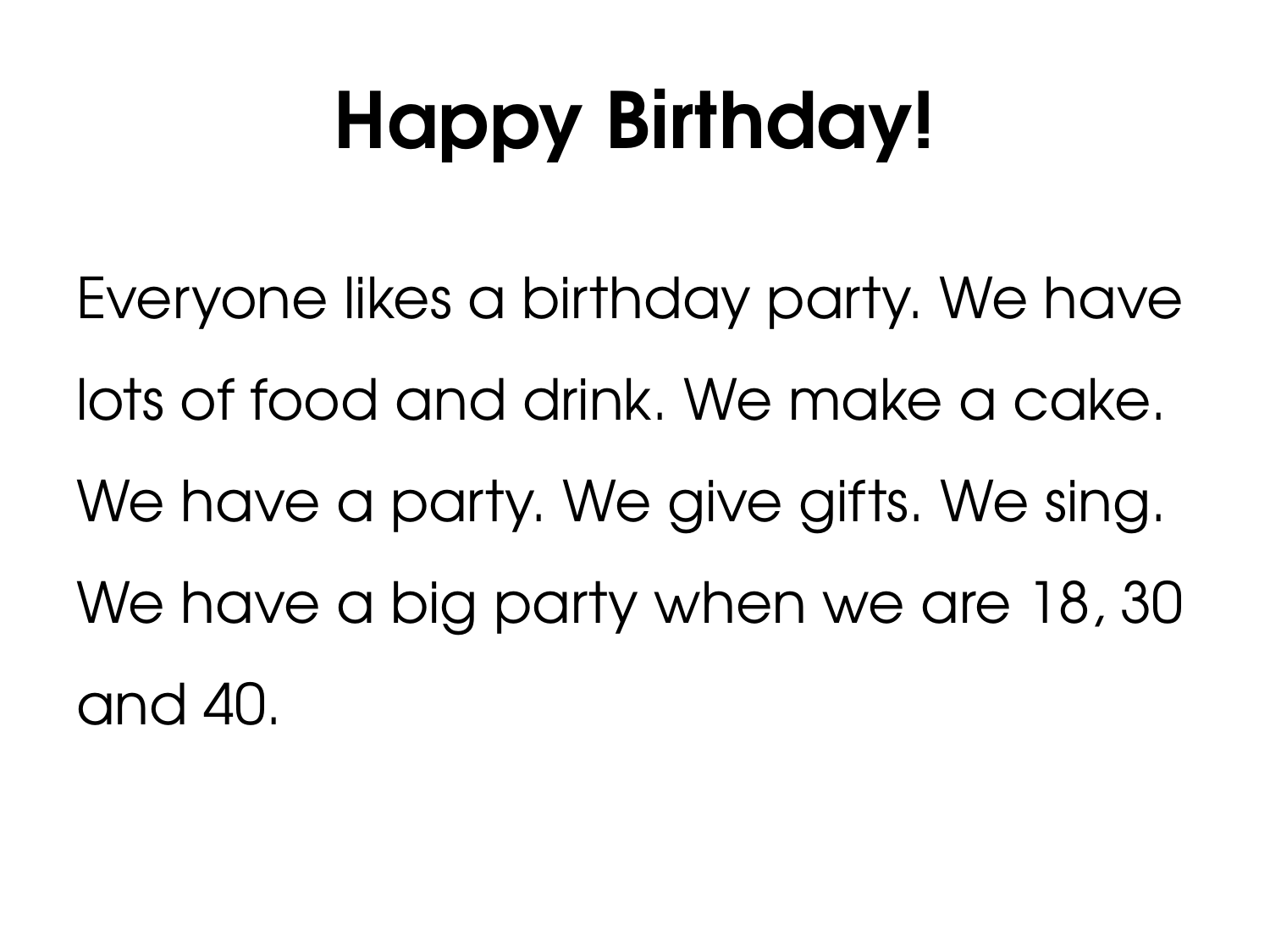

# Happy Birthday!
Everyone likes a birthday party. We have lots of food and drink. We make a cake. We have a party. We give gifts. We sing. We have a big party when we are 18, 30 and 40.